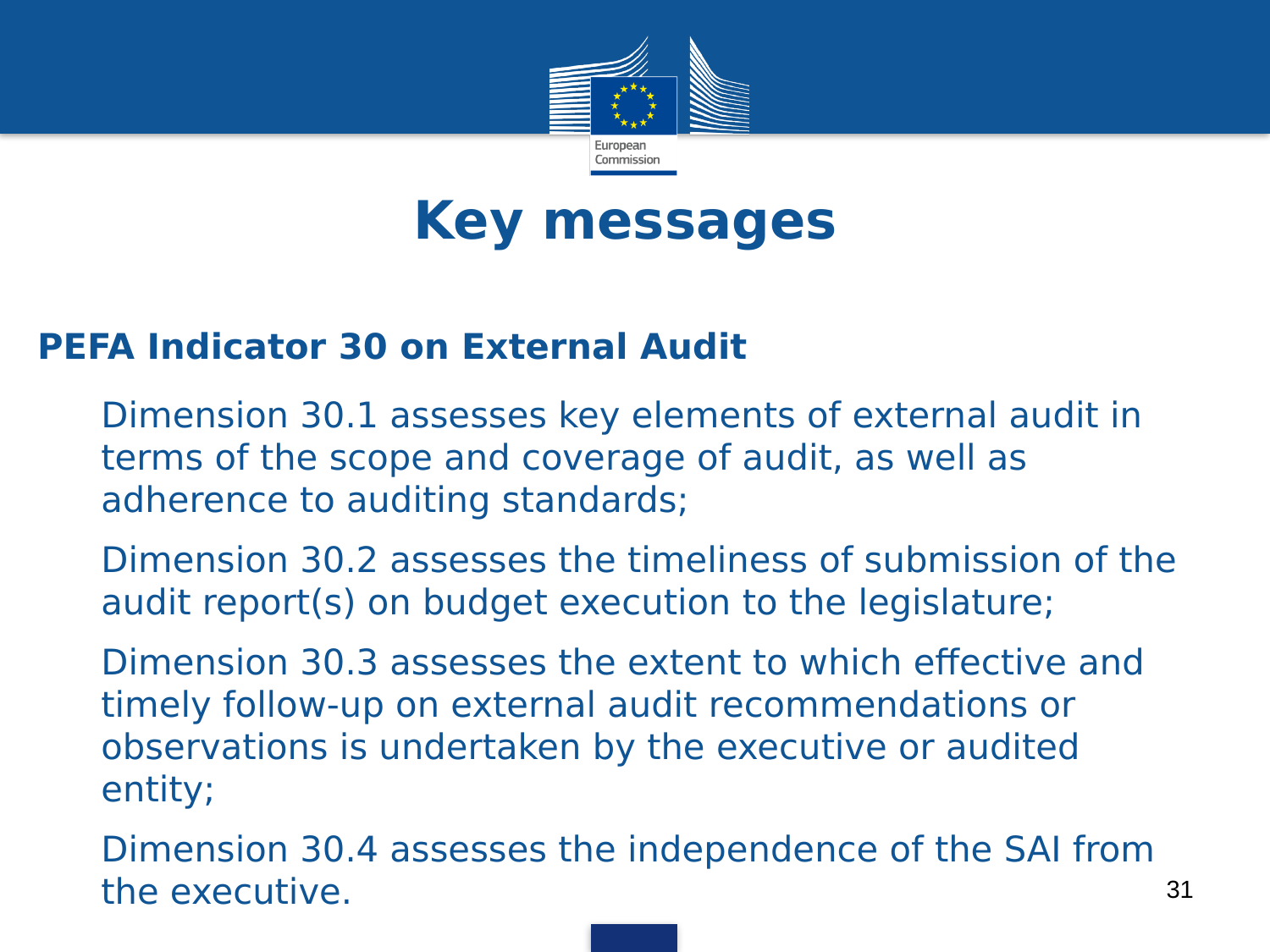

# Key messages
PEFA Indicator 30 on External Audit
Dimension 30.1 assesses key elements of external audit in terms of the scope and coverage of audit, as well as adherence to auditing standards;
Dimension 30.2 assesses the timeliness of submission of the audit report(s) on budget execution to the legislature;
Dimension 30.3 assesses the extent to which effective and timely follow-up on external audit recommendations or observations is undertaken by the executive or audited entity;
Dimension 30.4 assesses the independence of the SAI from the executive.
31